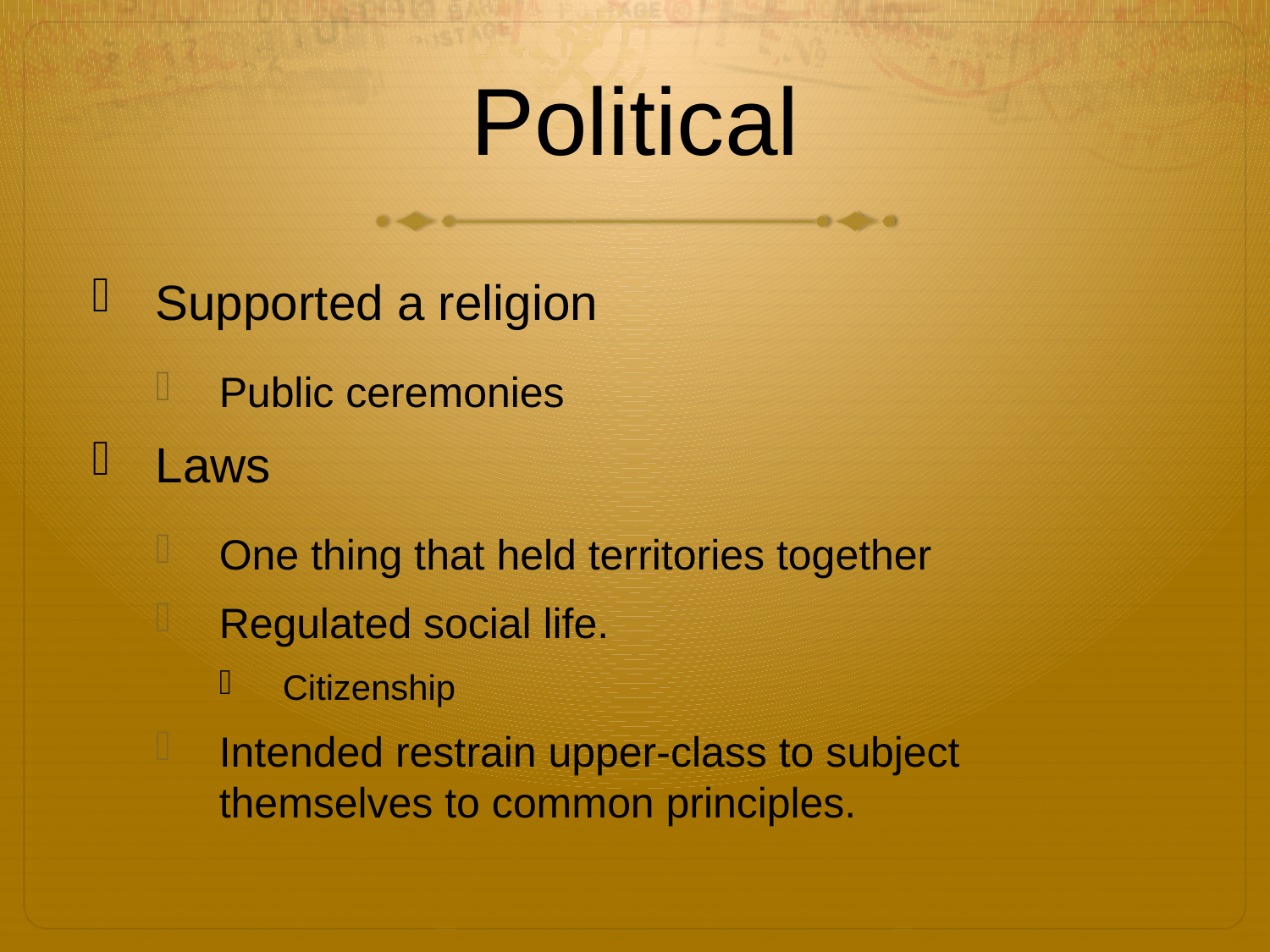

# Political
Supported a religion
Public ceremonies
Laws
One thing that held territories together
Regulated social life.
Citizenship
Intended restrain upper-class to subject themselves to common principles.